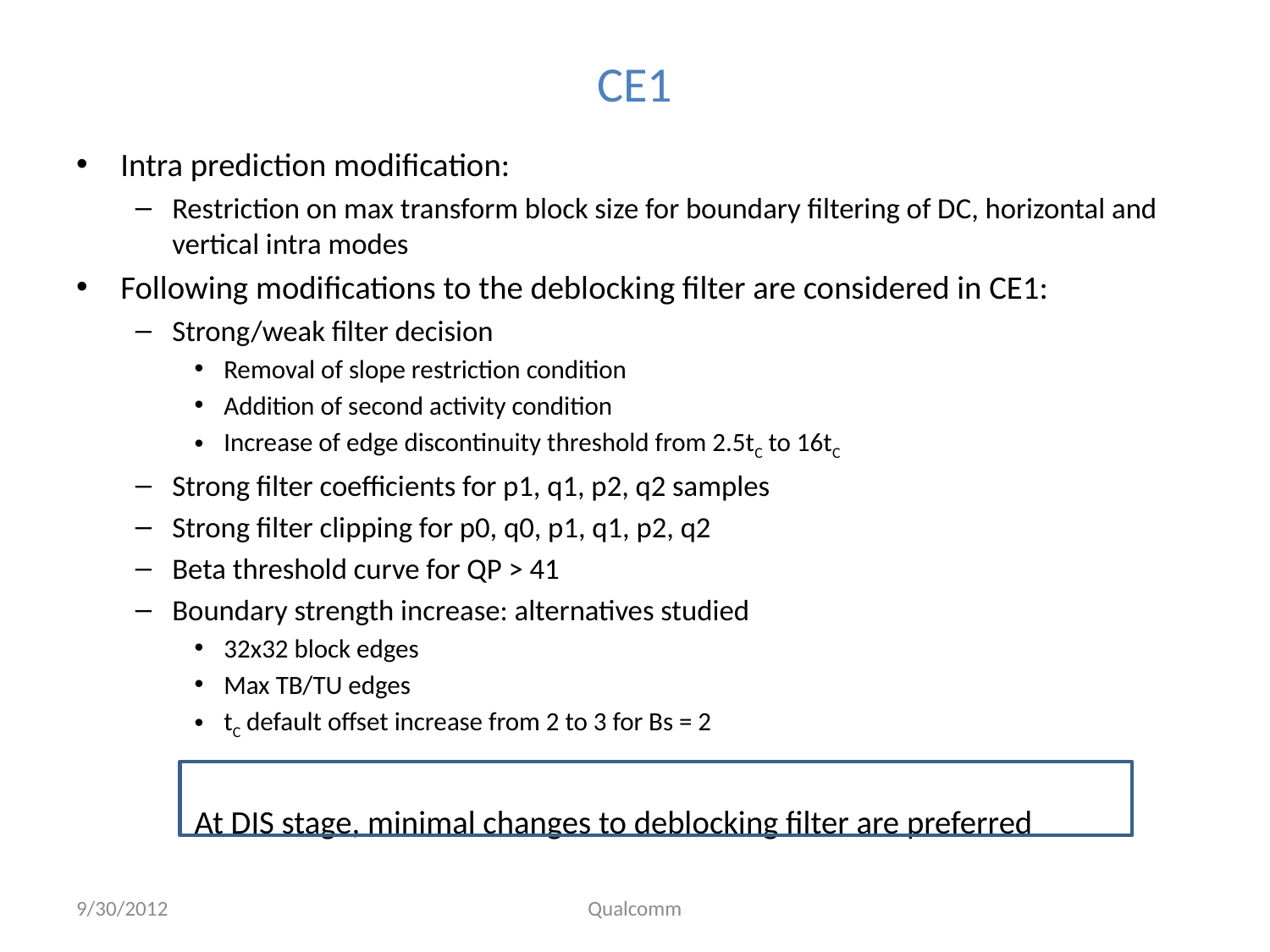

# CE1
Intra prediction modification:
Restriction on max transform block size for boundary filtering of DC, horizontal and vertical intra modes
Following modifications to the deblocking filter are considered in CE1:
Strong/weak filter decision
Removal of slope restriction condition
Addition of second activity condition
Increase of edge discontinuity threshold from 2.5tC to 16tC
Strong filter coefficients for p1, q1, p2, q2 samples
Strong filter clipping for p0, q0, p1, q1, p2, q2
Beta threshold curve for QP > 41
Boundary strength increase: alternatives studied
32x32 block edges
Max TB/TU edges
tC default offset increase from 2 to 3 for Bs = 2

	At DIS stage, minimal changes to deblocking filter are preferred

9/30/2012
Qualcomm